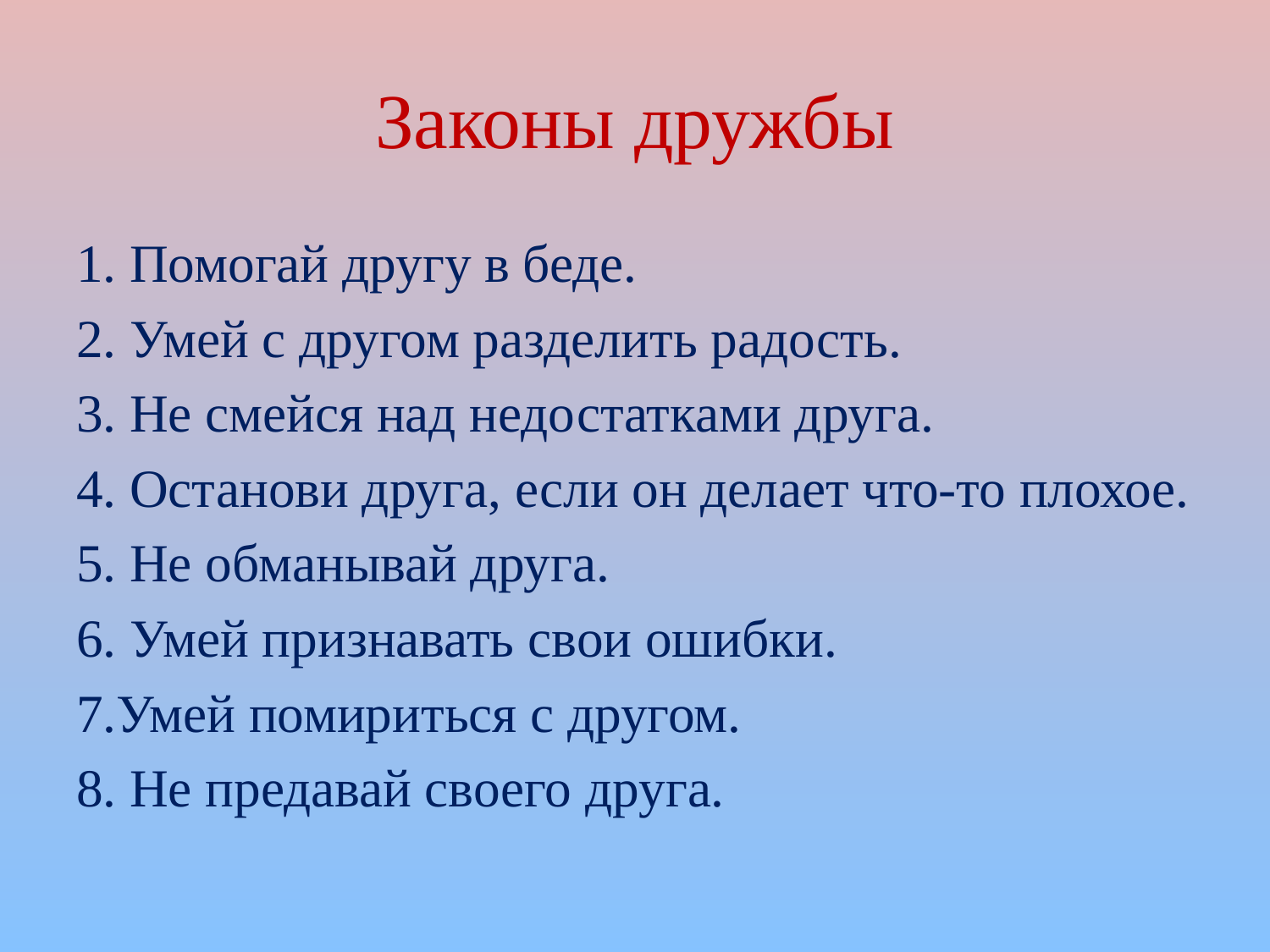

# Законы дружбы
1. Помогай другу в беде.
2. Умей с другом разделить радость.
3. Не смейся над недостатками друга.
4. Останови друга, если он делает что-то плохое.
5. Не обманывай друга.
6. Умей признавать свои ошибки.
7.Умей помириться с другом.
8. Не предавай своего друга.